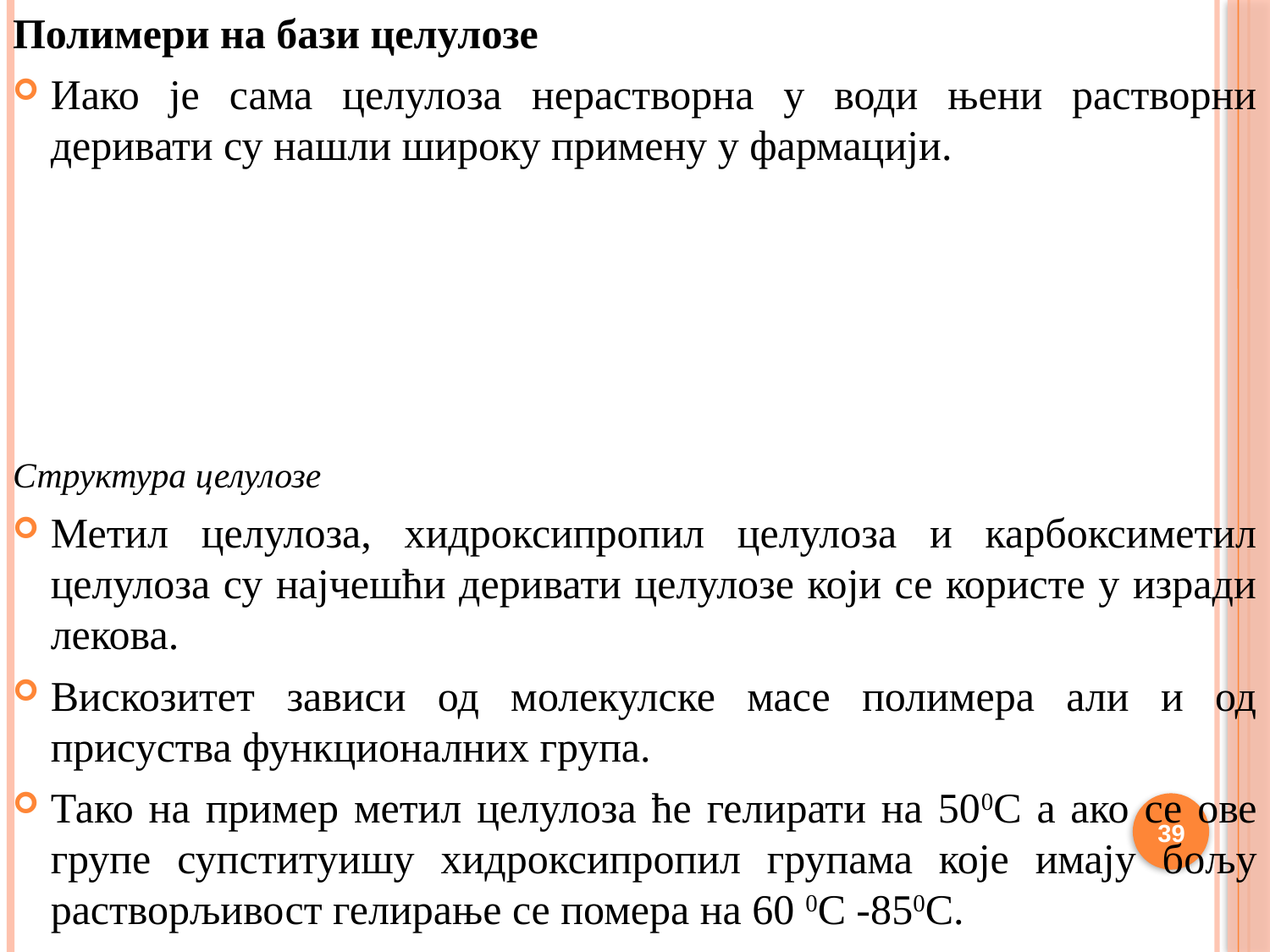

Полимери на бази целулозе
Иако је сама целулоза нерастворна у води њени растворни деривати су нашли широку примену у фармацији.

Структура целулозе
Метил целулоза, хидроксипропил целулоза и карбоксиметил целулоза су најчешћи деривати целулозе који се користе у изради лекова.
Вискозитет зависи од молекулске масе полимера али и од присуства функционалних група.
Тако на пример метил целулоза ће гелирати на 500C а ако се ове групе супституишу хидроксипропил групама које имају бољу растворљивост гелирање се помера на 60 0C -850C.

39